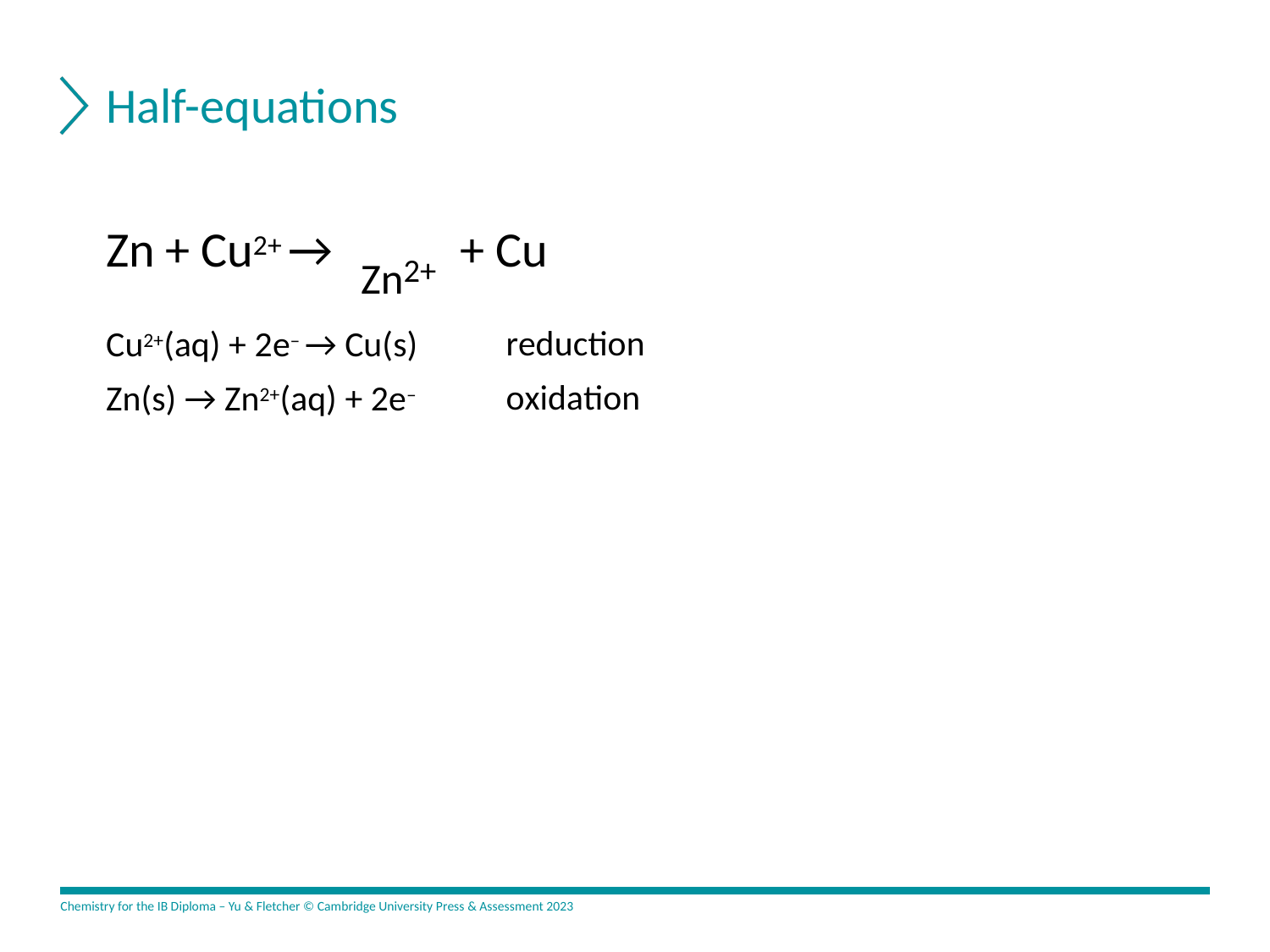

# Half-equations
Zn2+
Zn + Cu2+ →
+ Cu
reduction
oxidation
Cu2+(aq) + 2e– → Cu(s)
Zn(s) → Zn2+(aq) + 2e–